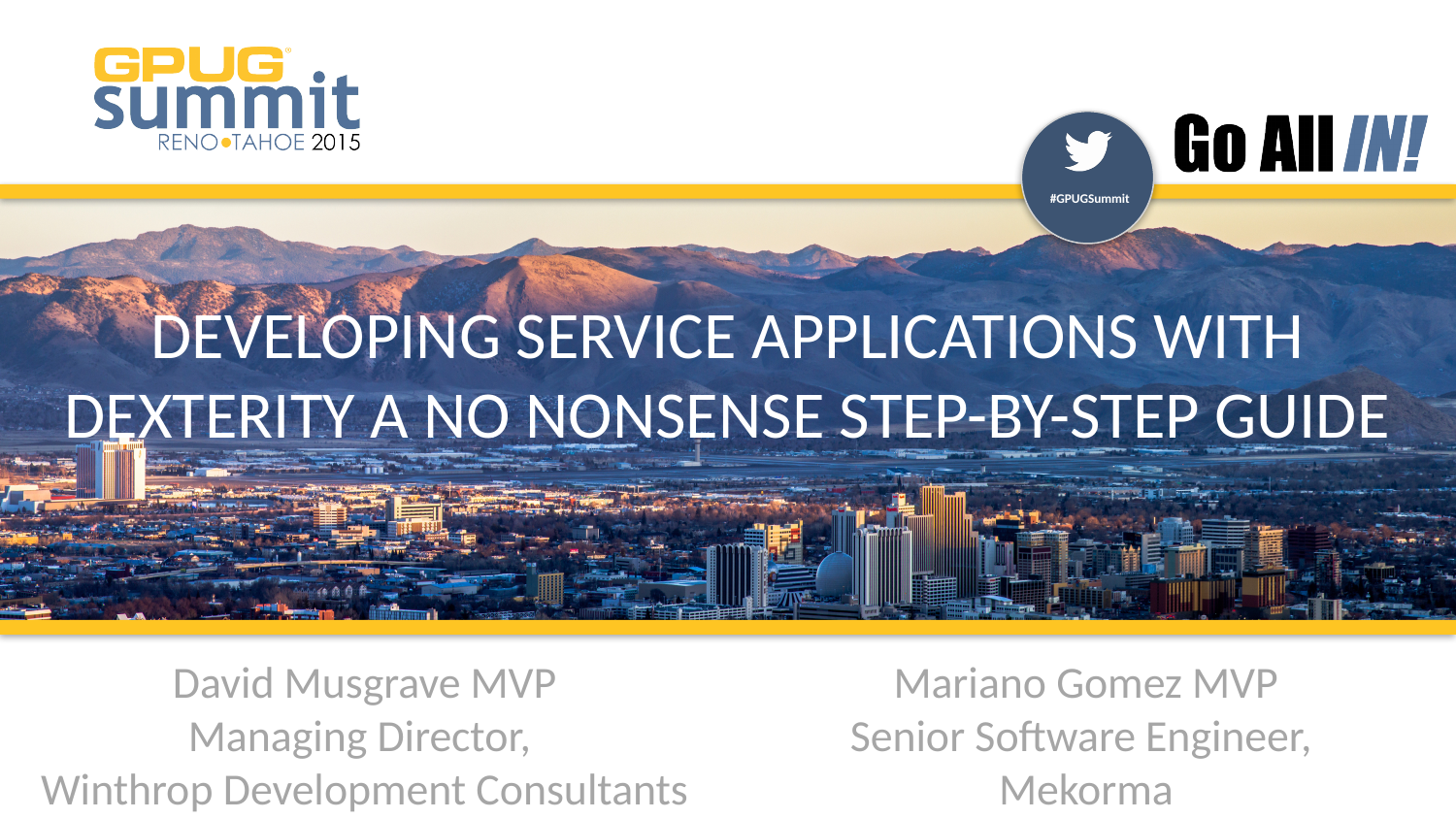

# Developing Service Applications with Dexterity A No Nonsense Step-by-Step Guide
David Musgrave MVP
Managing Director,
Winthrop Development Consultants
Mariano Gomez MVP
Senior Software Engineer,
Mekorma